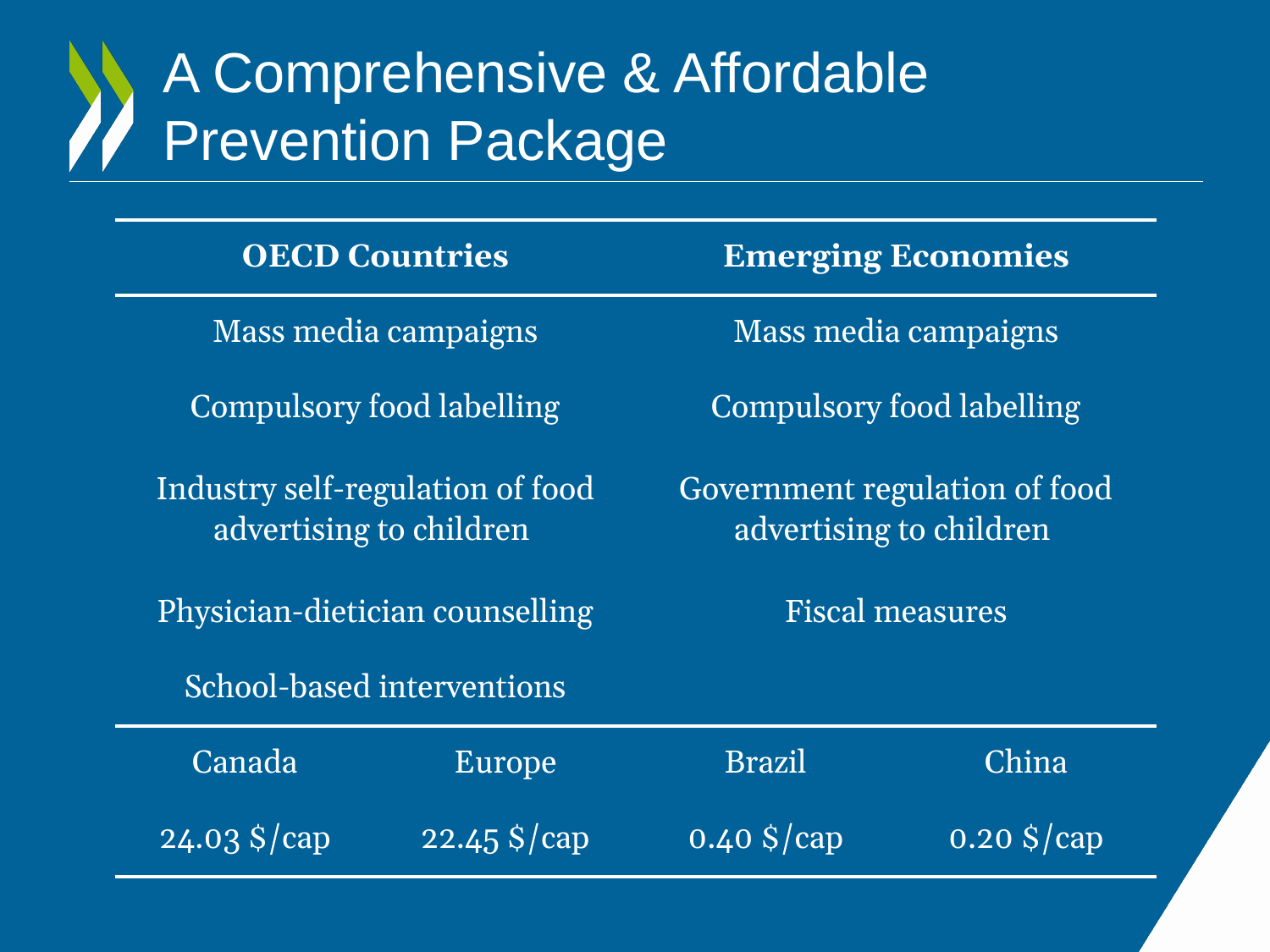

# A Comprehensive & Affordable Prevention Package
| OECD Countries |  | Emerging Economies |  |
| --- | --- | --- | --- |
| Mass media campaigns |  | Mass media campaigns |  |
| Compulsory food labelling |  | Compulsory food labelling |  |
| Industry self-regulation of food advertising to children |  | Government regulation of food advertising to children |  |
| Physician-dietician counselling |  | Fiscal measures |  |
| School-based interventions |  |  |  |
| Canada | Europe | Brazil | China |
| 24.03 $/cap | 22.45 $/cap | 0.40 $/cap | 0.20 $/cap |